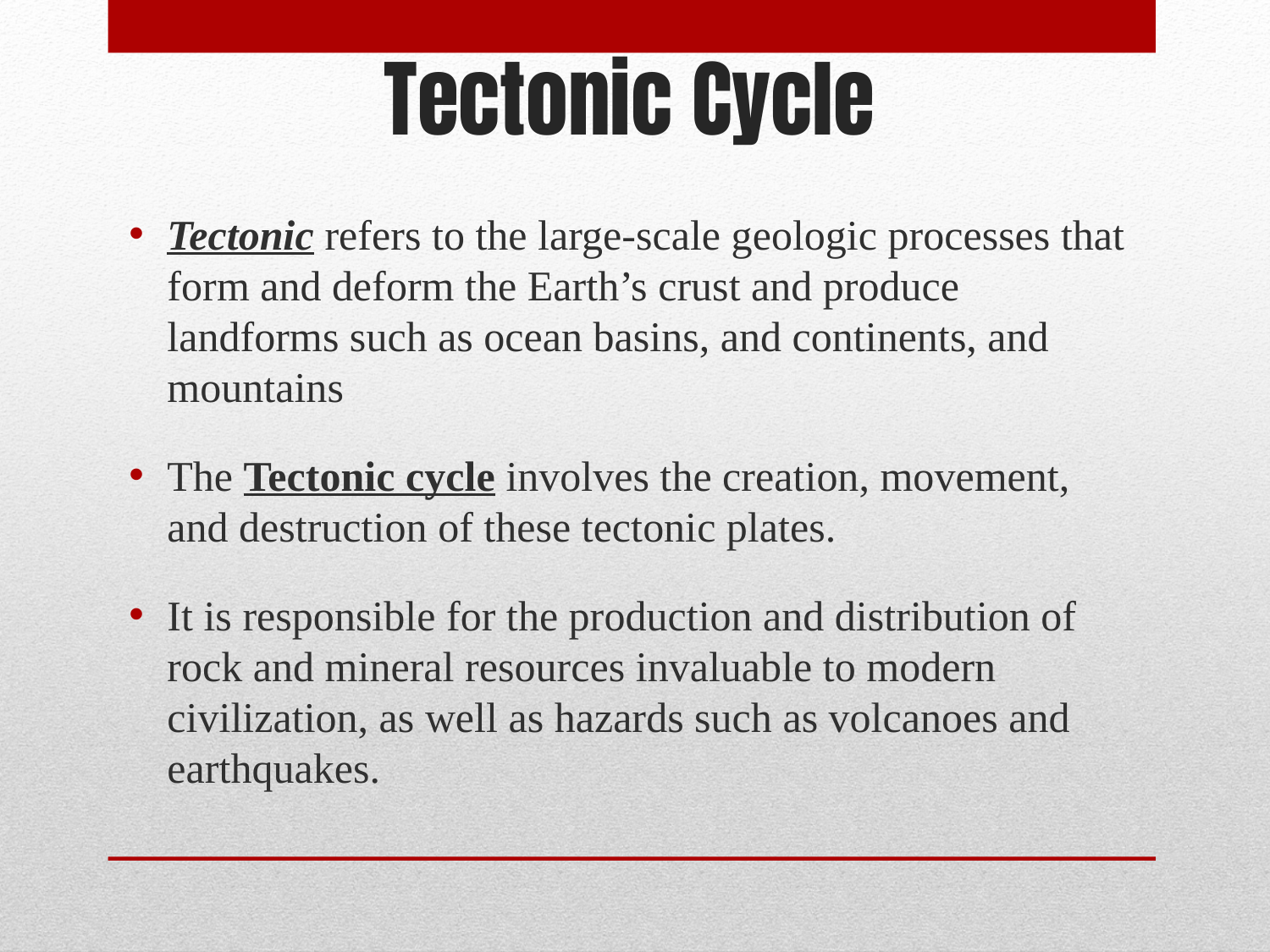

Tectonic Cycle
Tectonic refers to the large-scale geologic processes that form and deform the Earth’s crust and produce landforms such as ocean basins, and continents, and mountains

The Tectonic cycle involves the creation, movement, and destruction of these tectonic plates.

It is responsible for the production and distribution of rock and mineral resources invaluable to modern civilization, as well as hazards such as volcanoes and earthquakes.